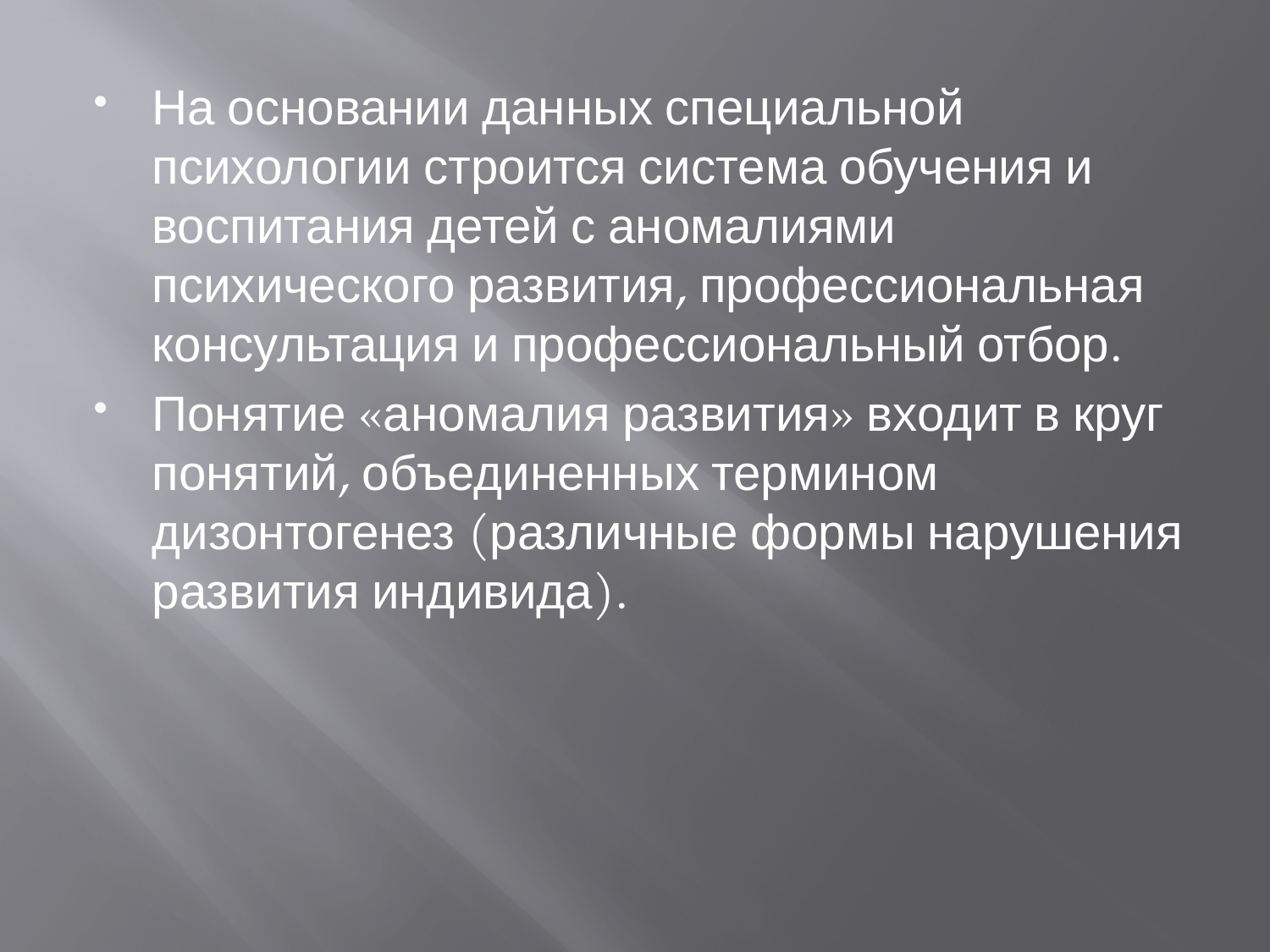

На основании данных специальной психологии строится система обучения и воспитания детей с аномалиями психического развития, профессиональная консультация и профессиональный отбор.
Понятие «аномалия развития» входит в круг понятий, объединенных термином дизонтогенез (различные формы нарушения развития индивида).